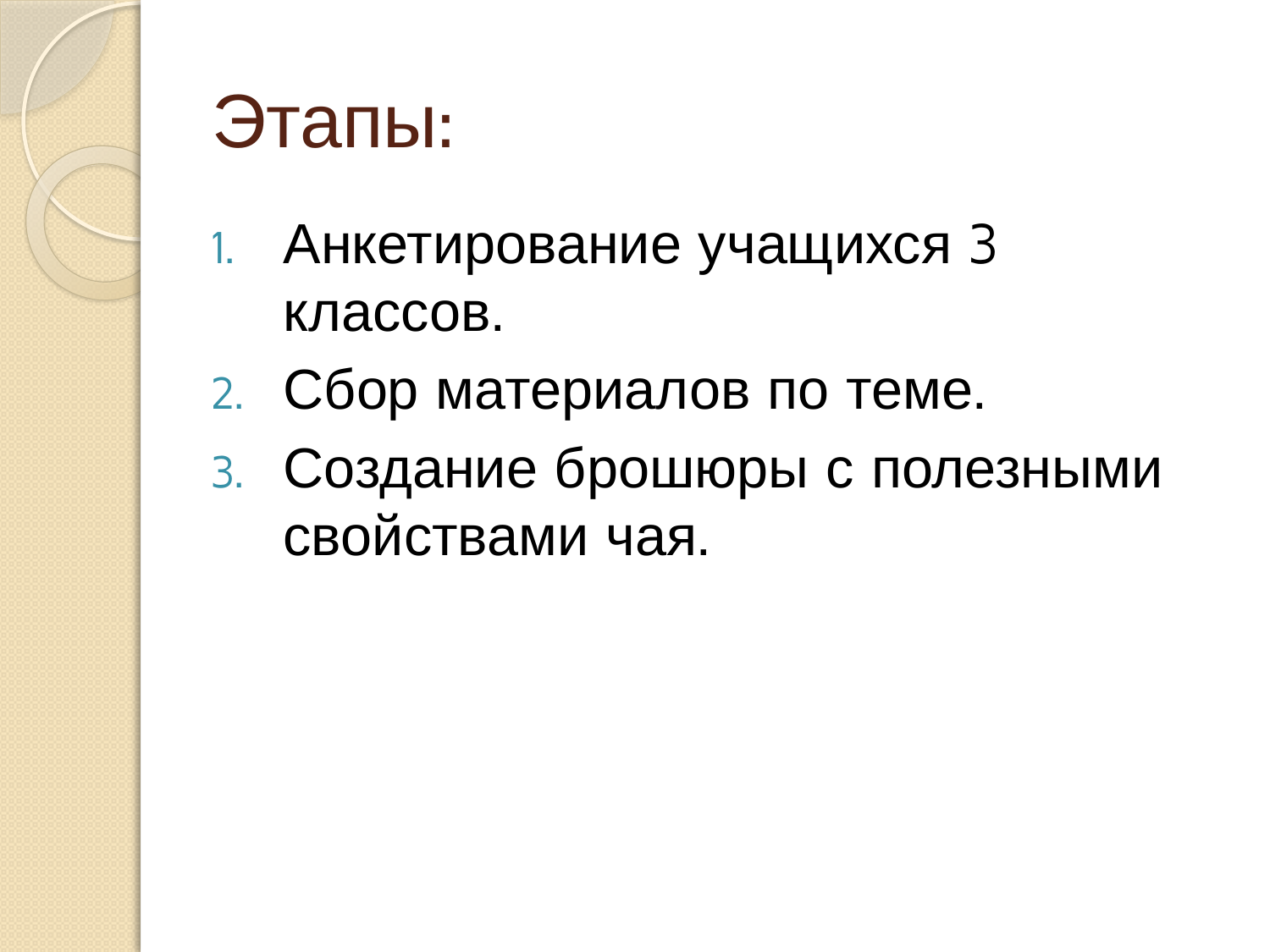

# Этапы:
Анкетирование учащихся 3 классов.
Сбор материалов по теме.
Создание брошюры с полезными свойствами чая.